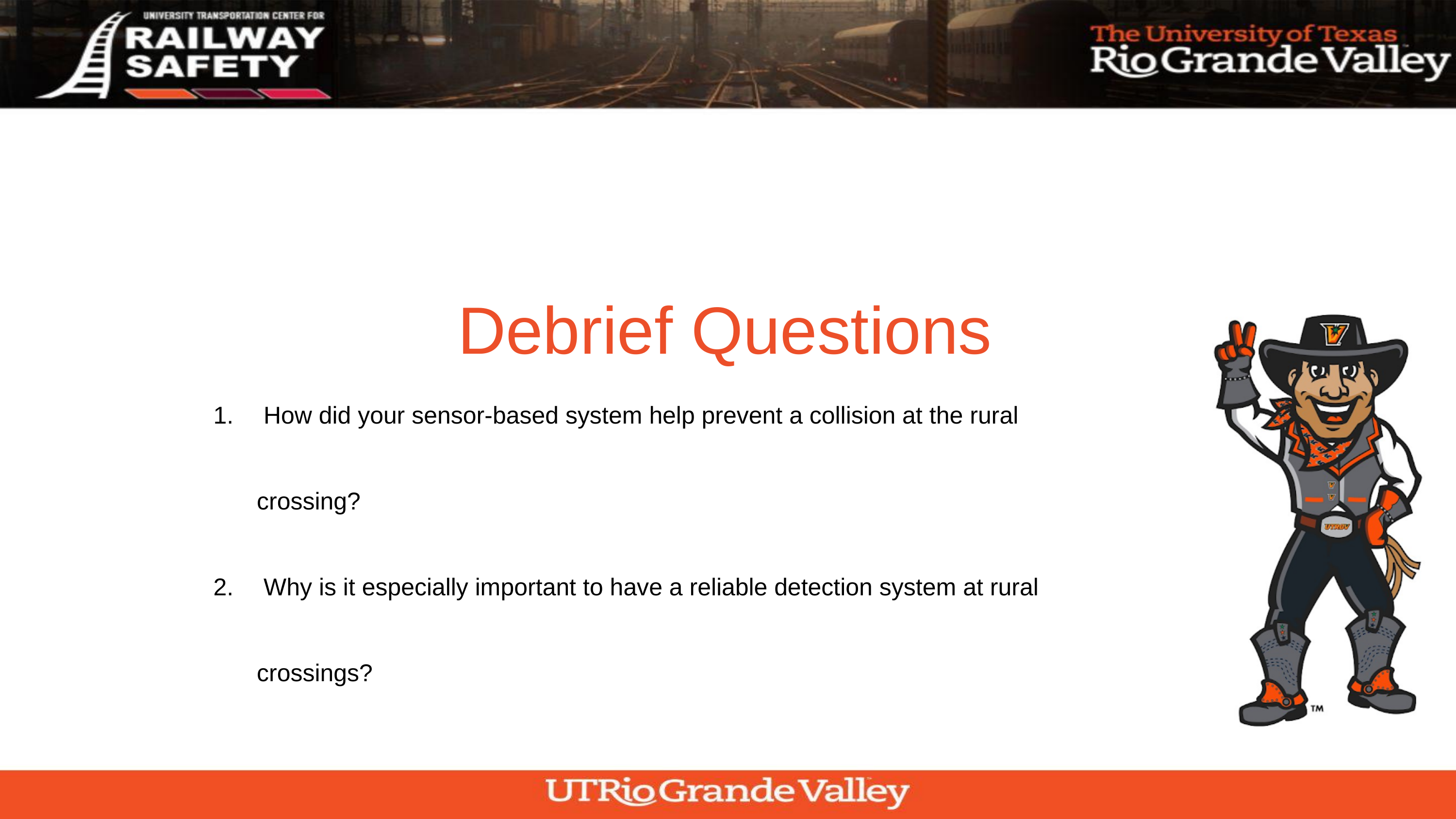

Debrief Questions

 How did your sensor-based system help prevent a collision at the rural crossing?
 Why is it especially important to have a reliable detection system at rural crossings?